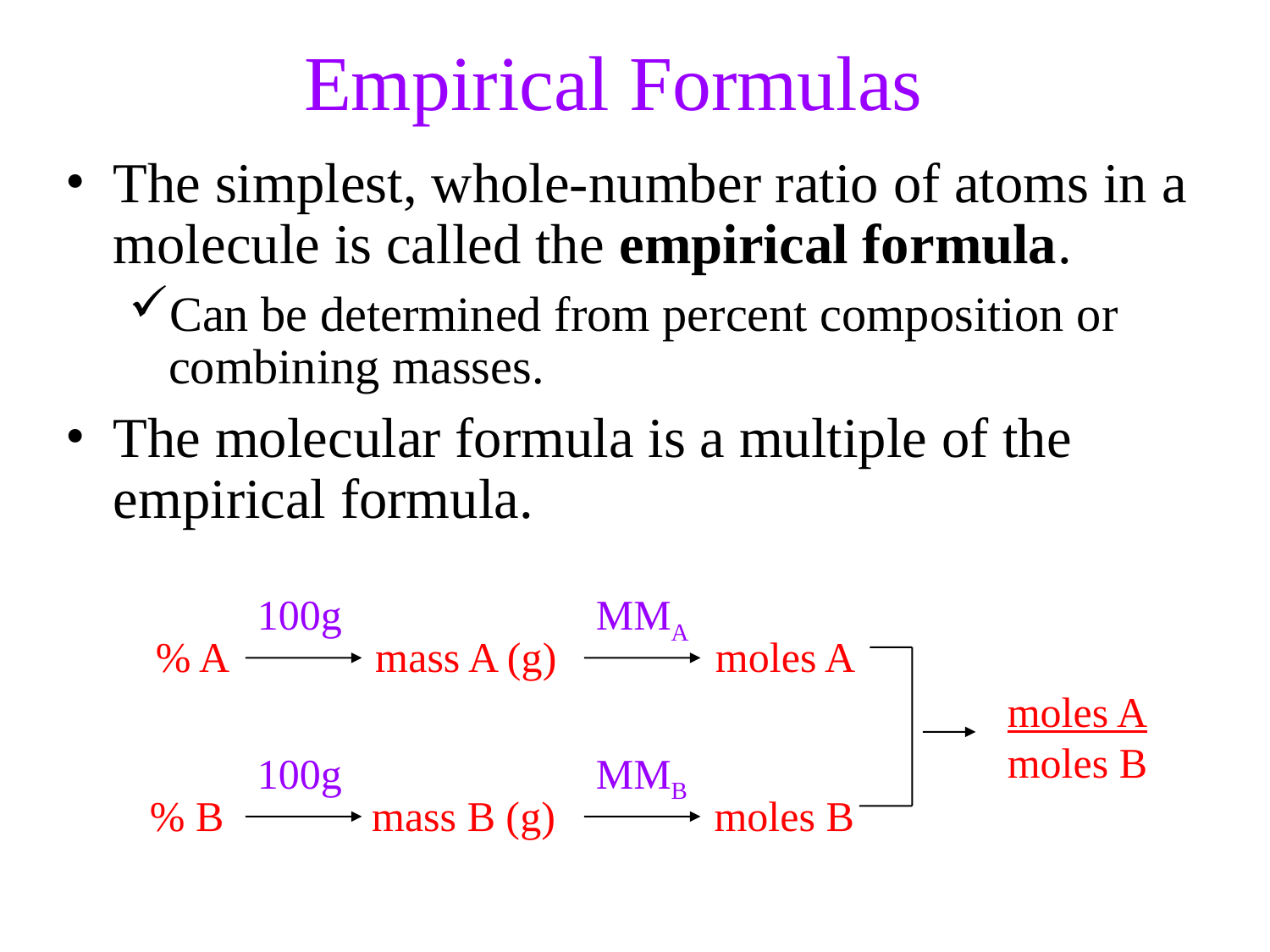

Empirical Formulas
The simplest, whole-number ratio of atoms in a molecule is called the empirical formula.
Can be determined from percent composition or combining masses.
The molecular formula is a multiple of the empirical formula.
100g                        MMA
% A              mass A (g)               moles A

moles A
moles B

100g                        MMB
% B              mass B (g)               moles B